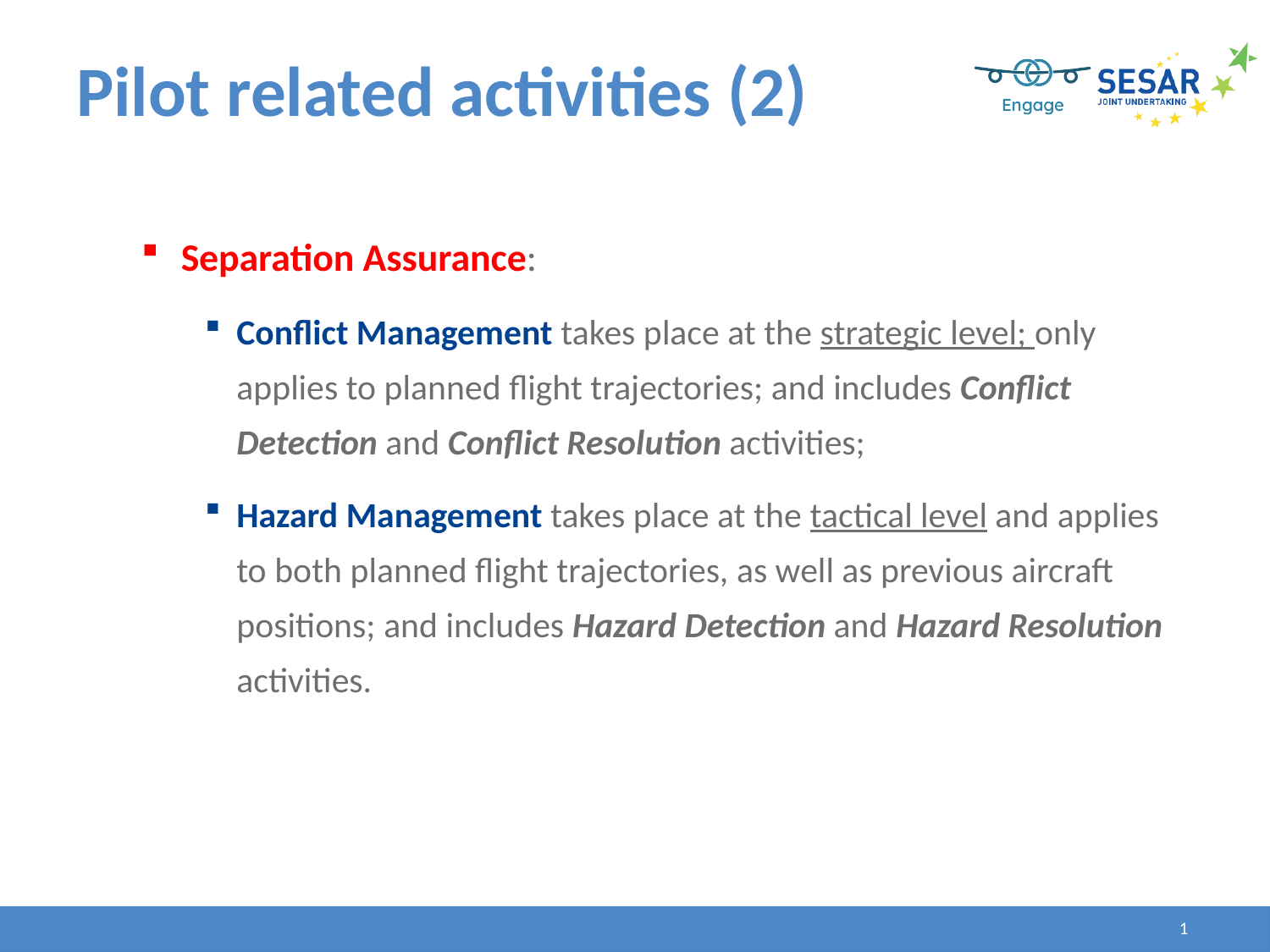

# Pilot related activities (2)
Separation Assurance:
Conflict Management takes place at the strategic level; only applies to planned flight trajectories; and includes Conflict Detection and Conflict Resolution activities;
Hazard Management takes place at the tactical level and applies to both planned flight trajectories, as well as previous aircraft positions; and includes Hazard Detection and Hazard Resolution activities.

28